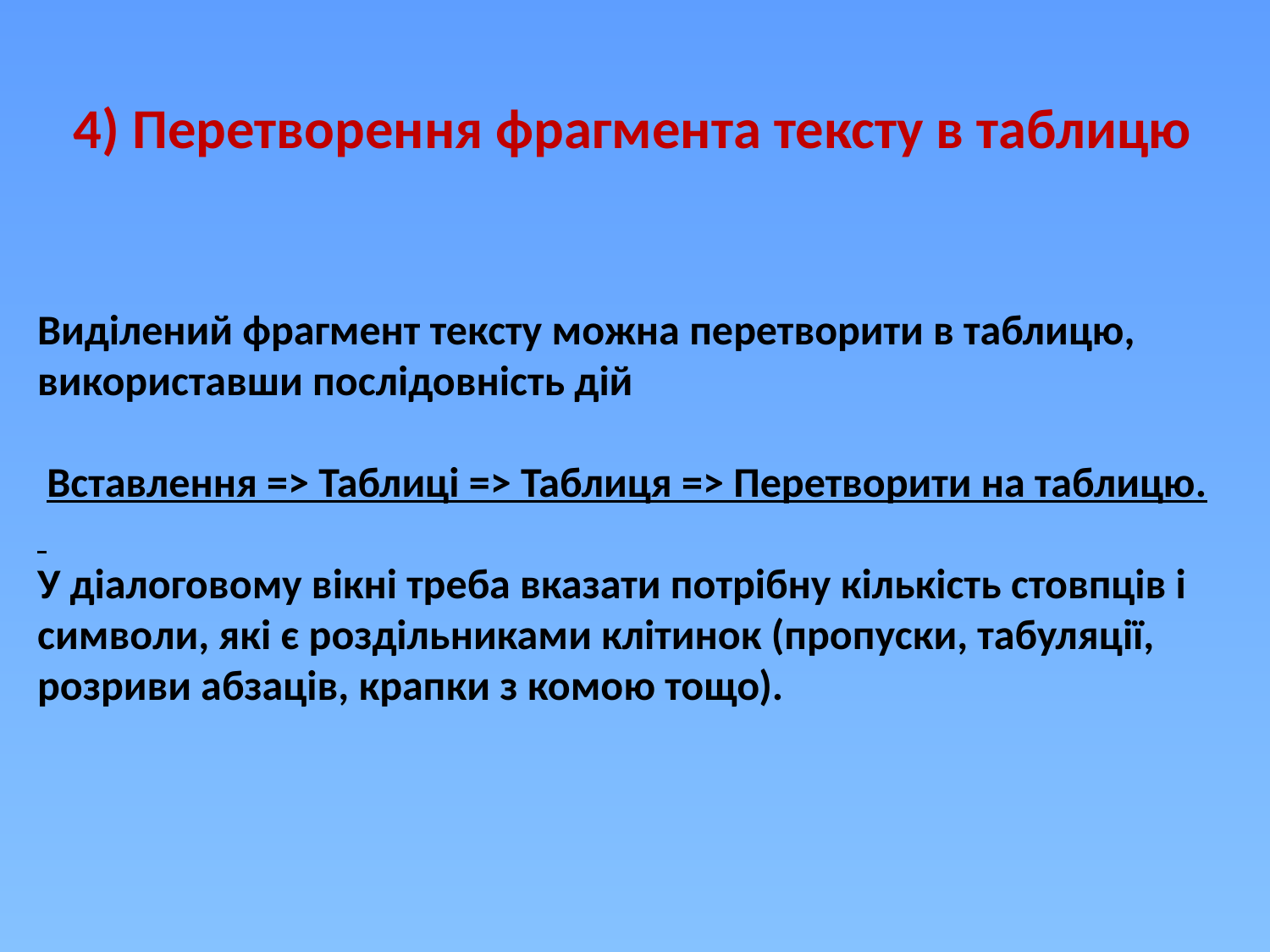

4) Перетворення фрагмента тексту в таблицю
Виділений фрагмент тексту можна перетворити в таблицю, використавши послідовність дій

 Вставлення => Таблиці => Таблиця => Перетворити на таблицю.

У діалоговому вікні треба вказати потрібну кількість стовпців і символи, які є роздільниками клітинок (пропуски, табуляції, розриви абзаців, крапки з комою тощо).